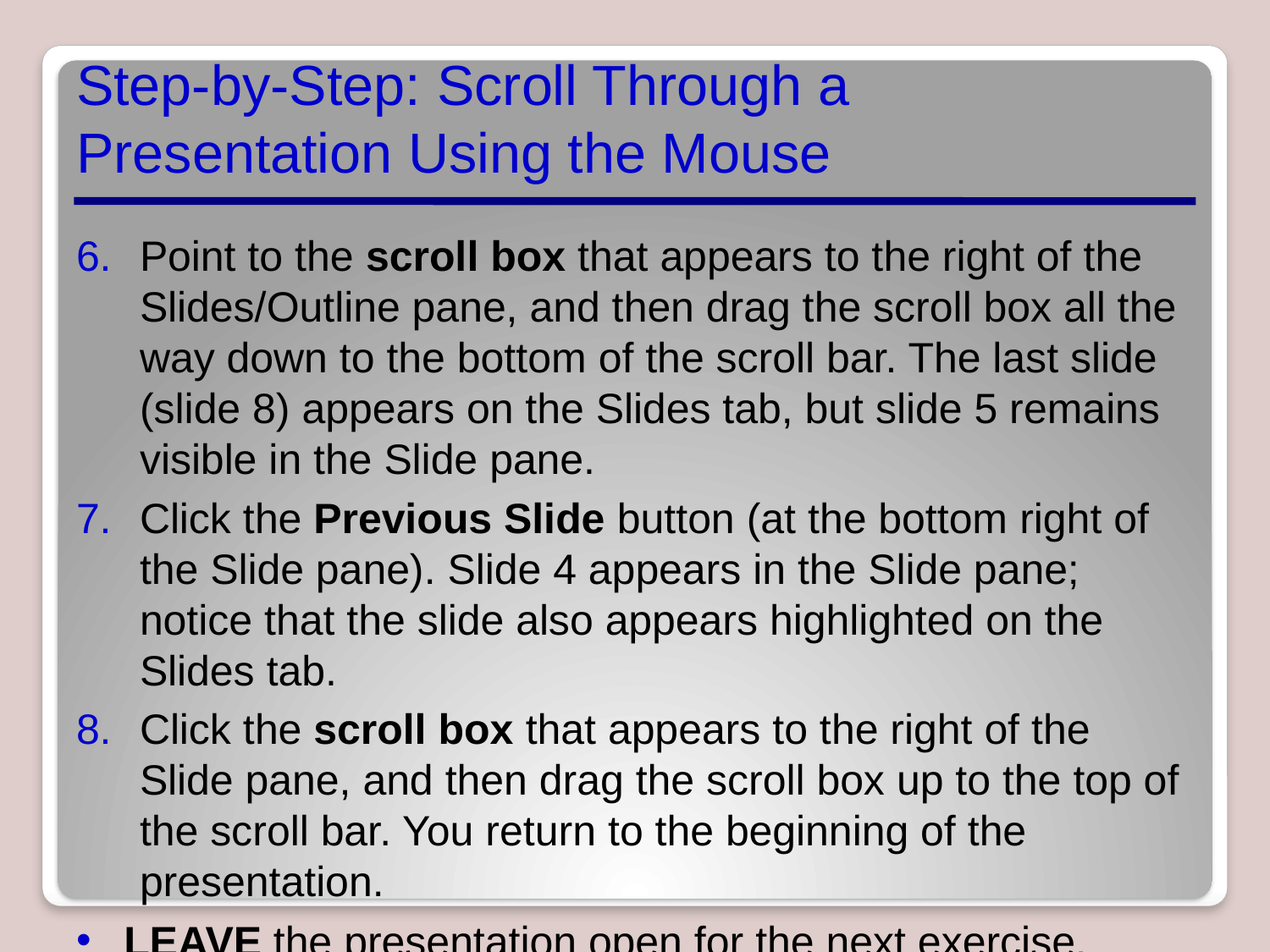

# Step-by-Step: Scroll Through a Presentation Using the Mouse
Point to the scroll box that appears to the right of the Slides/Outline pane, and then drag the scroll box all the way down to the bottom of the scroll bar. The last slide (slide 8) appears on the Slides tab, but slide 5 remains visible in the Slide pane.
Click the Previous Slide button (at the bottom right of the Slide pane). Slide 4 appears in the Slide pane; notice that the slide also appears highlighted on the Slides tab.
Click the scroll box that appears to the right of the Slide pane, and then drag the scroll box up to the top of the scroll bar. You return to the beginning of the presentation.
LEAVE the presentation open for the next exercise.